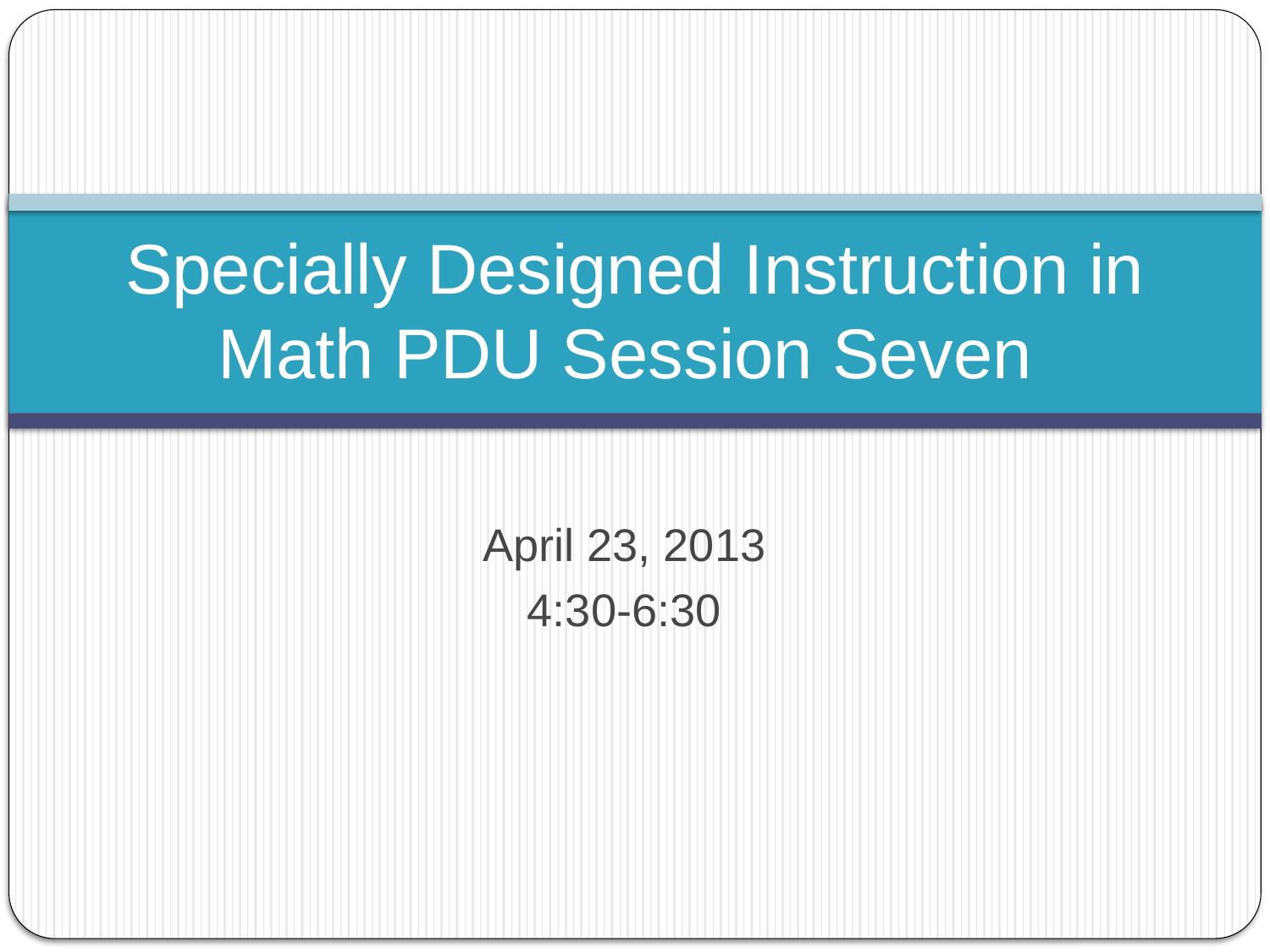

# Specially Designed Instruction in Math PDU Session Seven

April 23, 2013
4:30-6:30